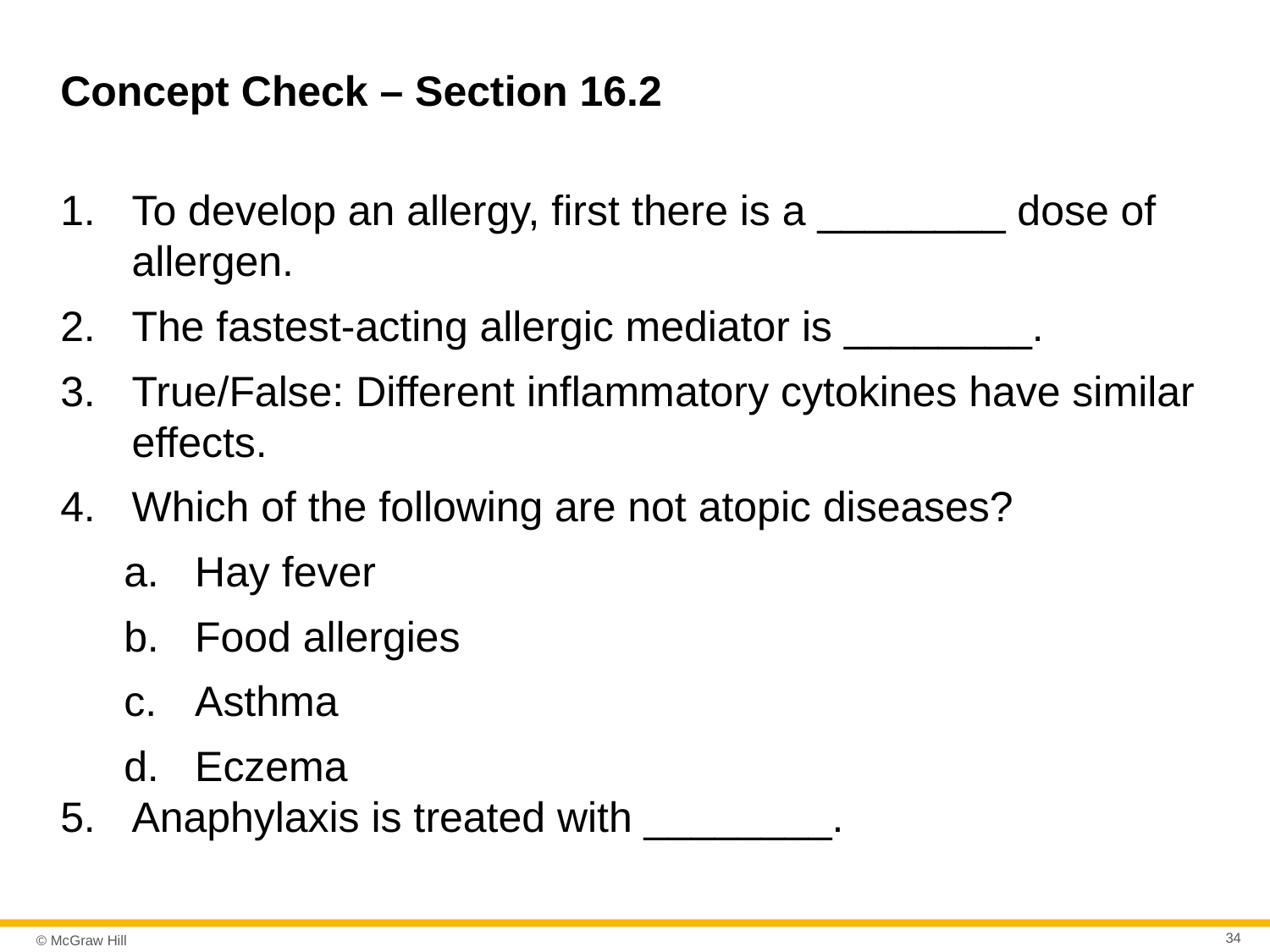

# Concept Check – Section 16.2
To develop an allergy, first there is a ________ dose of allergen.
The fastest-acting allergic mediator is ________.
True/False: Different inflammatory cytokines have similar effects.
Which of the following are not atopic diseases?
Hay fever
Food allergies
Asthma
Eczema
Anaphylaxis is treated with ________.